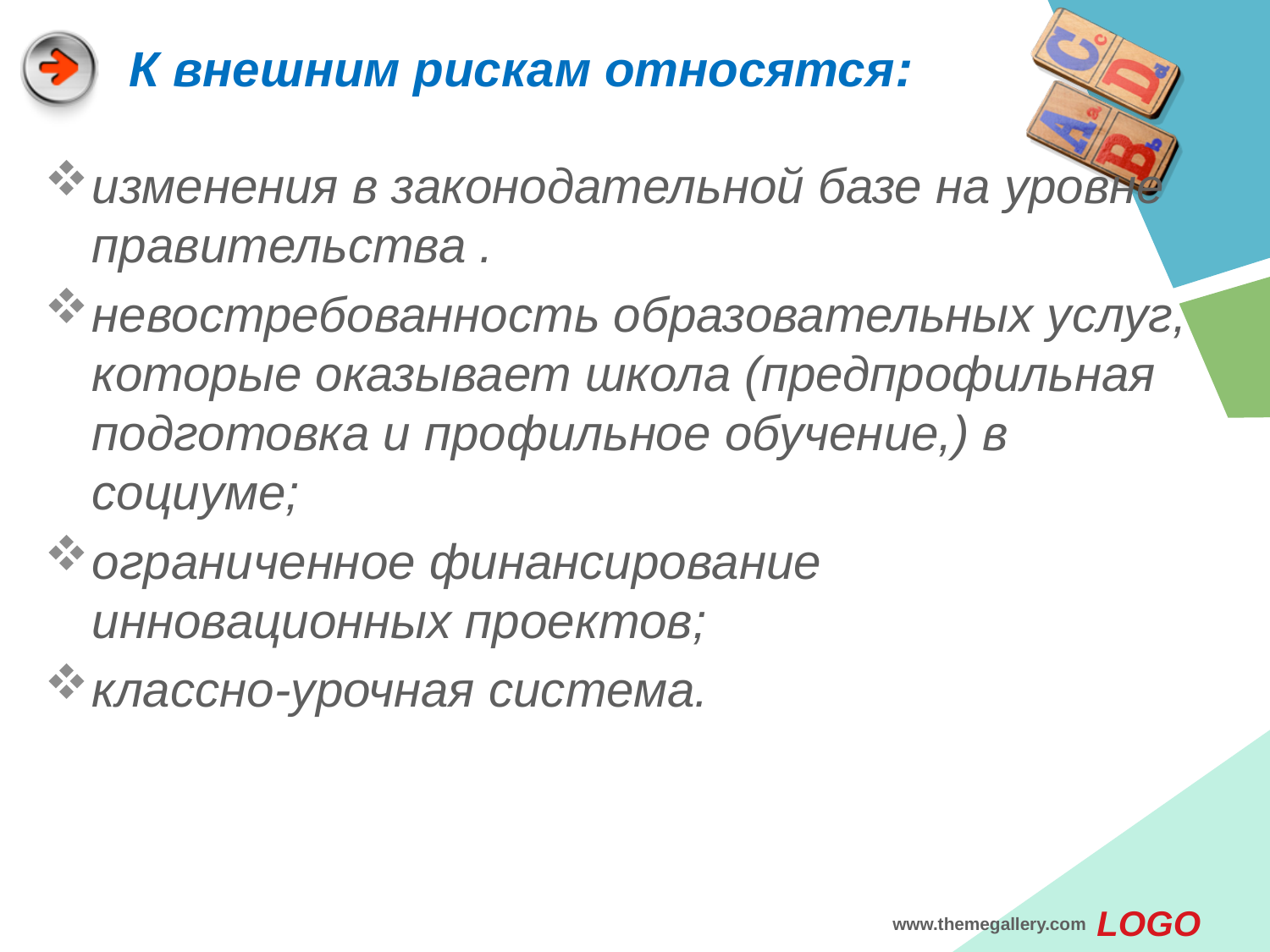

# К внешним рискам относятся:
изменения в законодательной базе на уровне правительства .
невостребованность образовательных услуг, которые оказывает школа (предпрофильная подготовка и профильное обучение,) в социуме;
ограниченное финансирование инновационных проектов;
классно-урочная система.
www.themegallery.com